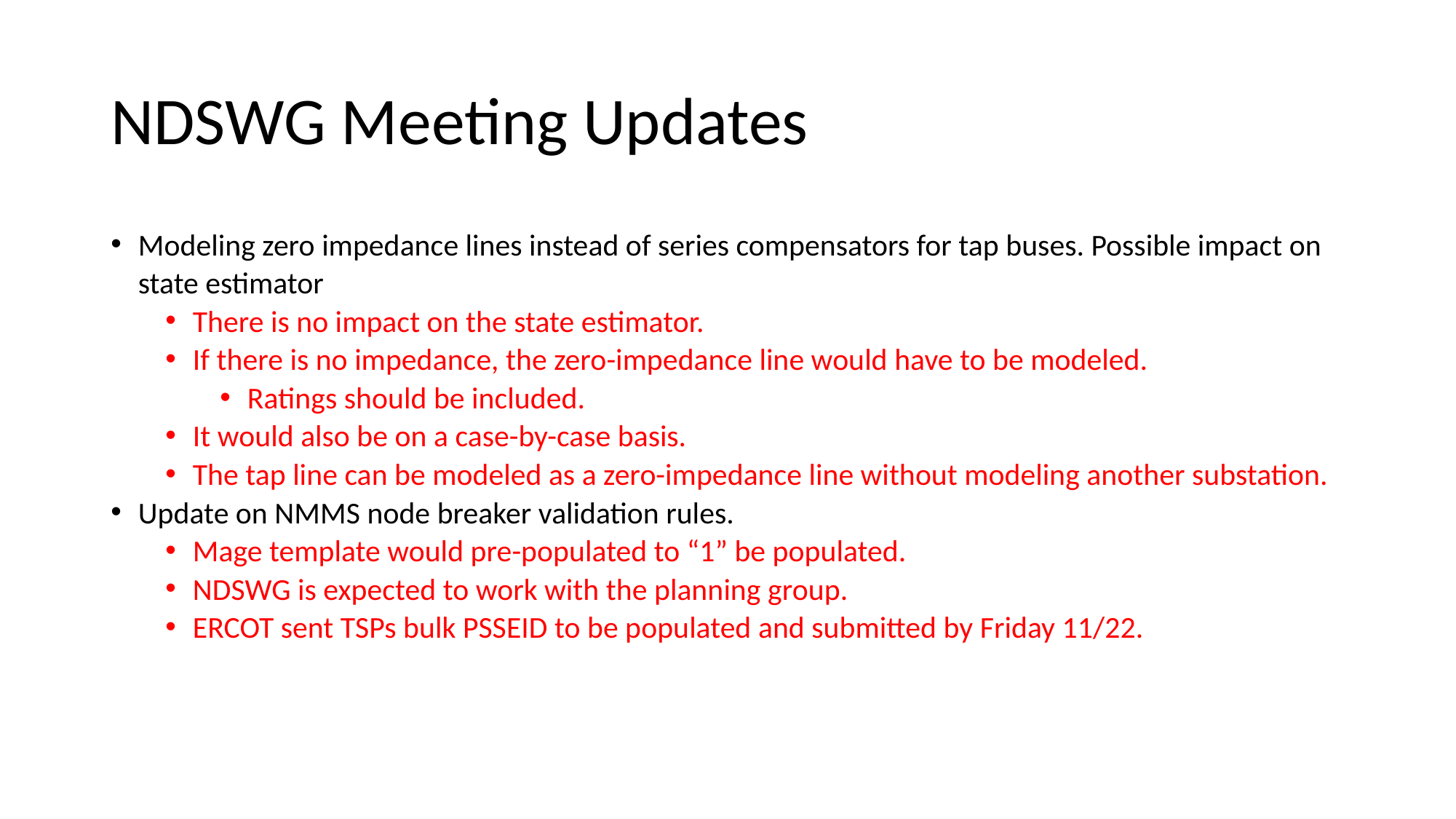

# NDSWG Meeting Updates
Modeling zero impedance lines instead of series compensators for tap buses. Possible impact on state estimator
There is no impact on the state estimator.
If there is no impedance, the zero-impedance line would have to be modeled.
Ratings should be included.
It would also be on a case-by-case basis.
The tap line can be modeled as a zero-impedance line without modeling another substation.
Update on NMMS node breaker validation rules.
Mage template would pre-populated to “1” be populated.
NDSWG is expected to work with the planning group.
ERCOT sent TSPs bulk PSSEID to be populated and submitted by Friday 11/22.